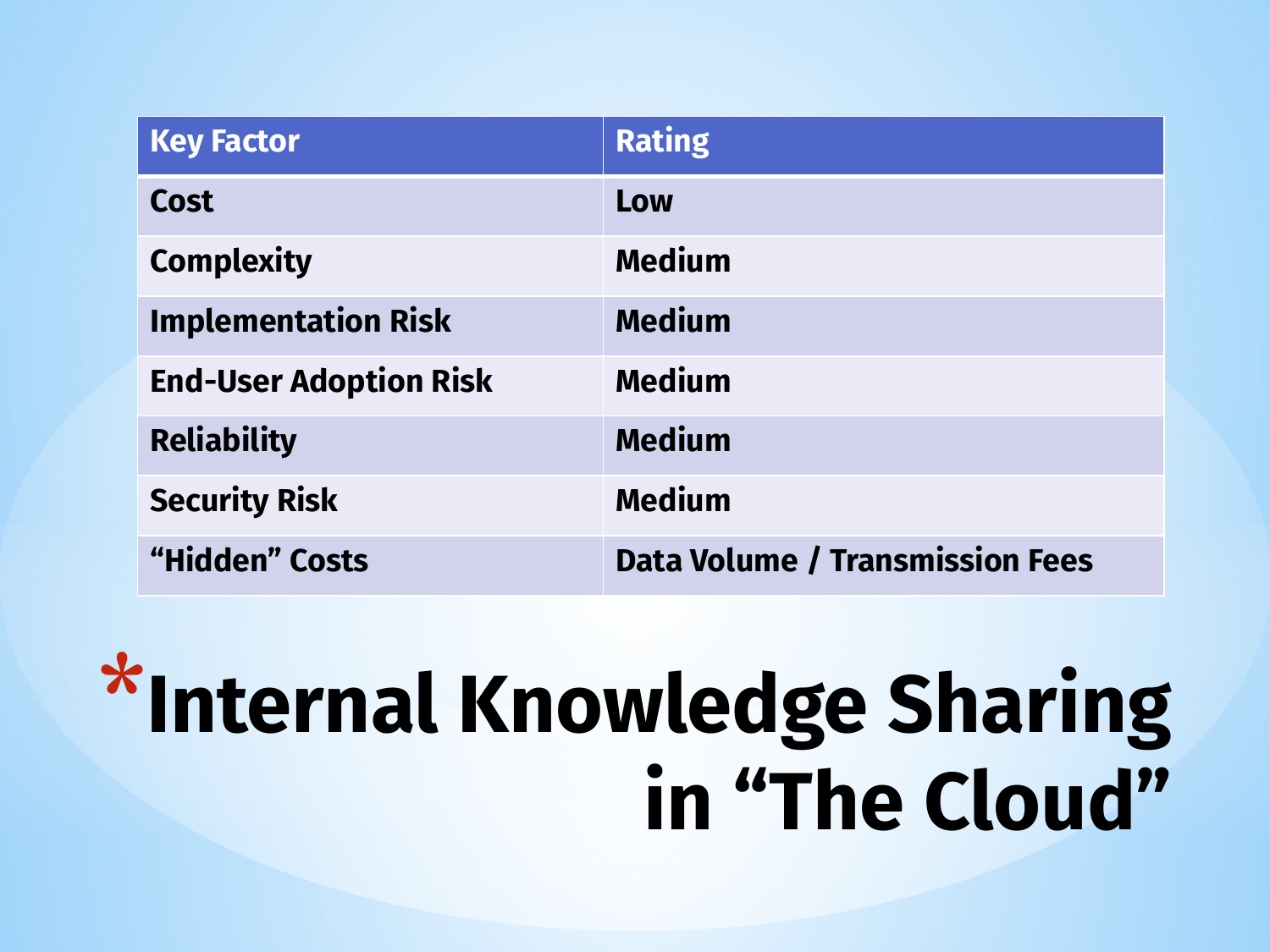

| Key Factor | Rating |
| --- | --- |
| Cost | Low |
| Complexity | Medium |
| Implementation Risk | Medium |
| End-User Adoption Risk | Medium |
| Reliability | Medium |
| Security Risk | Medium |
| “Hidden” Costs | Data Volume / Transmission Fees |
# Internal Knowledge Sharing in “The Cloud”